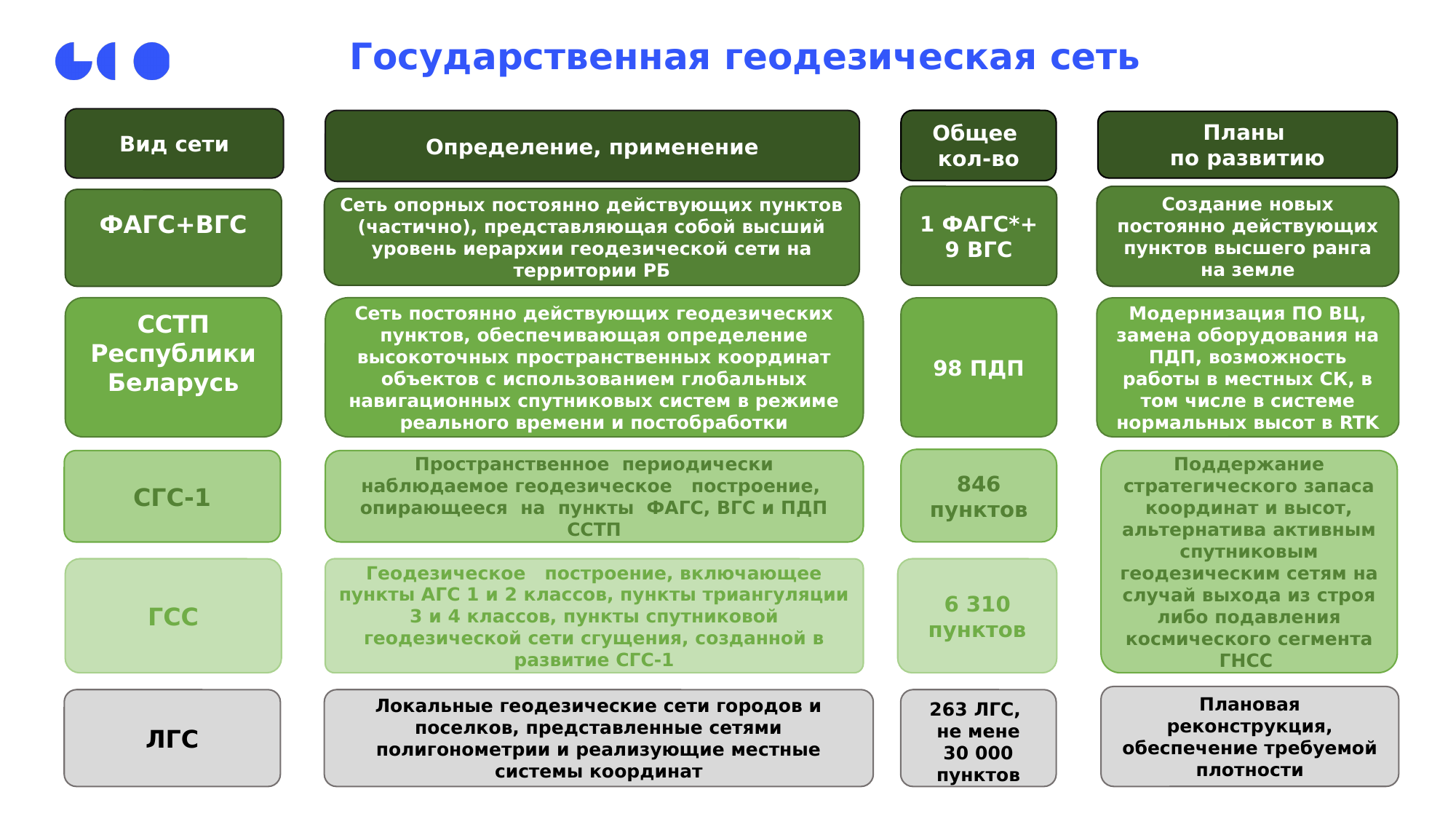

# Государственная геодезическая сеть
Вид сети
Общее
кол-во
Определение, применение
Планы
по развитию
1 ФАГС*+ 9 ВГС
Создание новых постоянно действующих пунктов высшего ранга на земле
Сеть опорных постоянно действующих пунктов (частично), представляющая собой высший уровень иерархии геодезической сети на территории РБ

ФАГС+ВГС

ССТП Республики
Беларусь

Сеть постоянно действующих геодезических пунктов, обеспечивающая определение
высокоточных пространственных координат объектов с использованием глобальных
навигационных спутниковых систем в режиме реального времени и постобработки
98 ПДП
Модернизация ПО ВЦ, замена оборудования на ПДП, возможность работы в местных СК, в том числе в системе нормальных высот в RTK
846 пунктов

СГС-1

Пространственное  периодически наблюдаемое геодезическое   построение,  опирающееся  на  пункты  ФАГС, ВГС и ПДП ССТП
Поддержание стратегического запаса координат и высот, альтернатива активным спутниковым геодезическим сетям на случай выхода из строя либо подавления космического сегмента ГНСС

ГСС

Геодезическое   построение, включающее пункты АГС 1 и 2 классов, пункты триангуляции 3 и 4 классов, пункты спутниковой геодезической сети сгущения, созданной в развитие СГС-1

6 310
пунктов

Плановая реконструкция, обеспечение требуемой плотности

ЛГС

Локальные геодезические сети городов и поселков, представленные сетями полигонометрии и реализующие местные системы координат

263 ЛГС,
не мене 30 000 пунктов